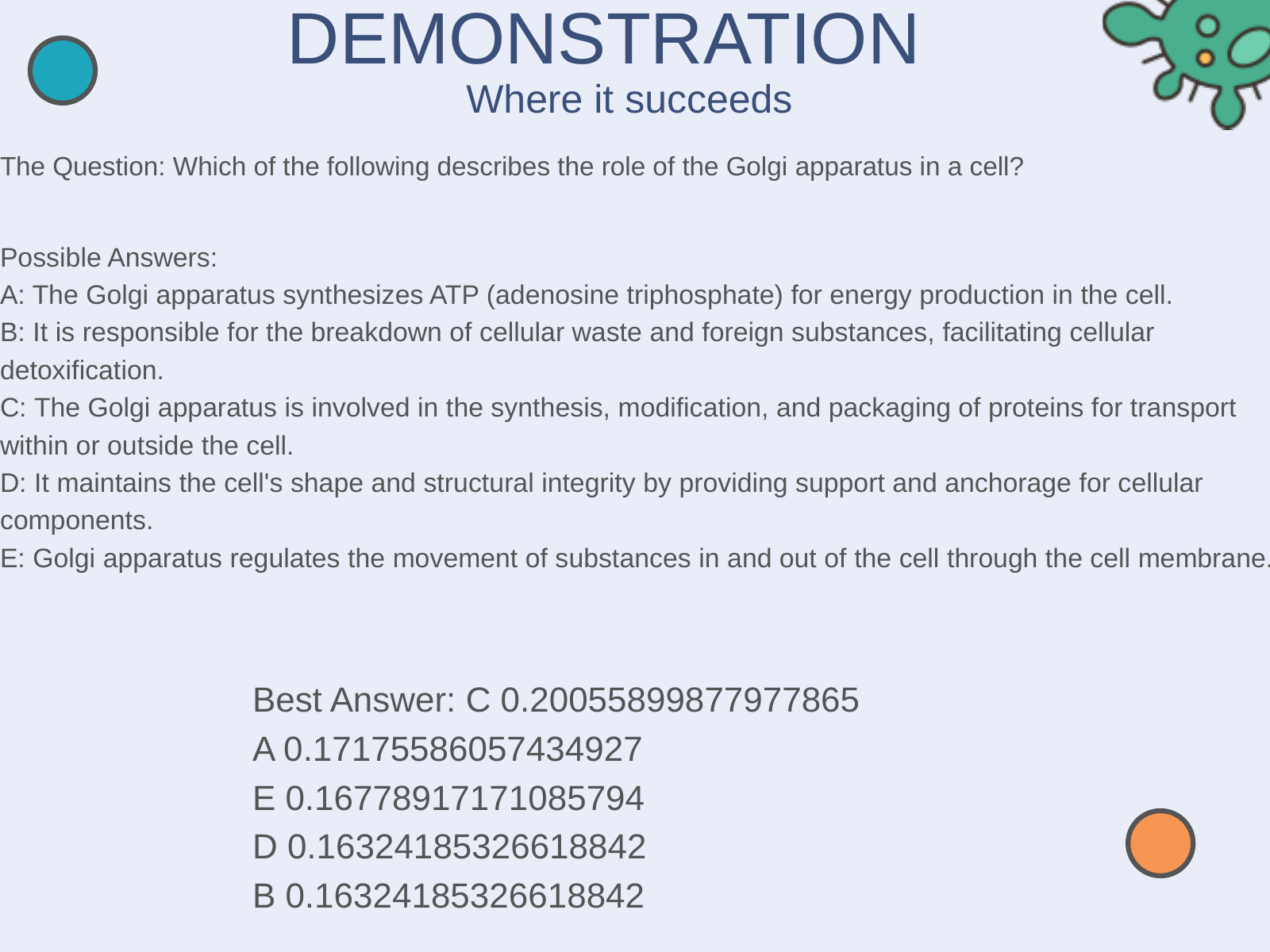

DEMONSTRATION

Where it succeeds
The Question: Which of the following describes the role of the Golgi apparatus in a cell?
Possible Answers:
A: The Golgi apparatus synthesizes ATP (adenosine triphosphate) for energy production in the cell.
B: It is responsible for the breakdown of cellular waste and foreign substances, facilitating cellular detoxification.
C: The Golgi apparatus is involved in the synthesis, modification, and packaging of proteins for transport within or outside the cell.
D: It maintains the cell's shape and structural integrity by providing support and anchorage for cellular components.
E: Golgi apparatus regulates the movement of substances in and out of the cell through the cell membrane.
Best Answer: C 0.20055899877977865
A 0.17175586057434927
E 0.16778917171085794
D 0.16324185326618842
B 0.16324185326618842